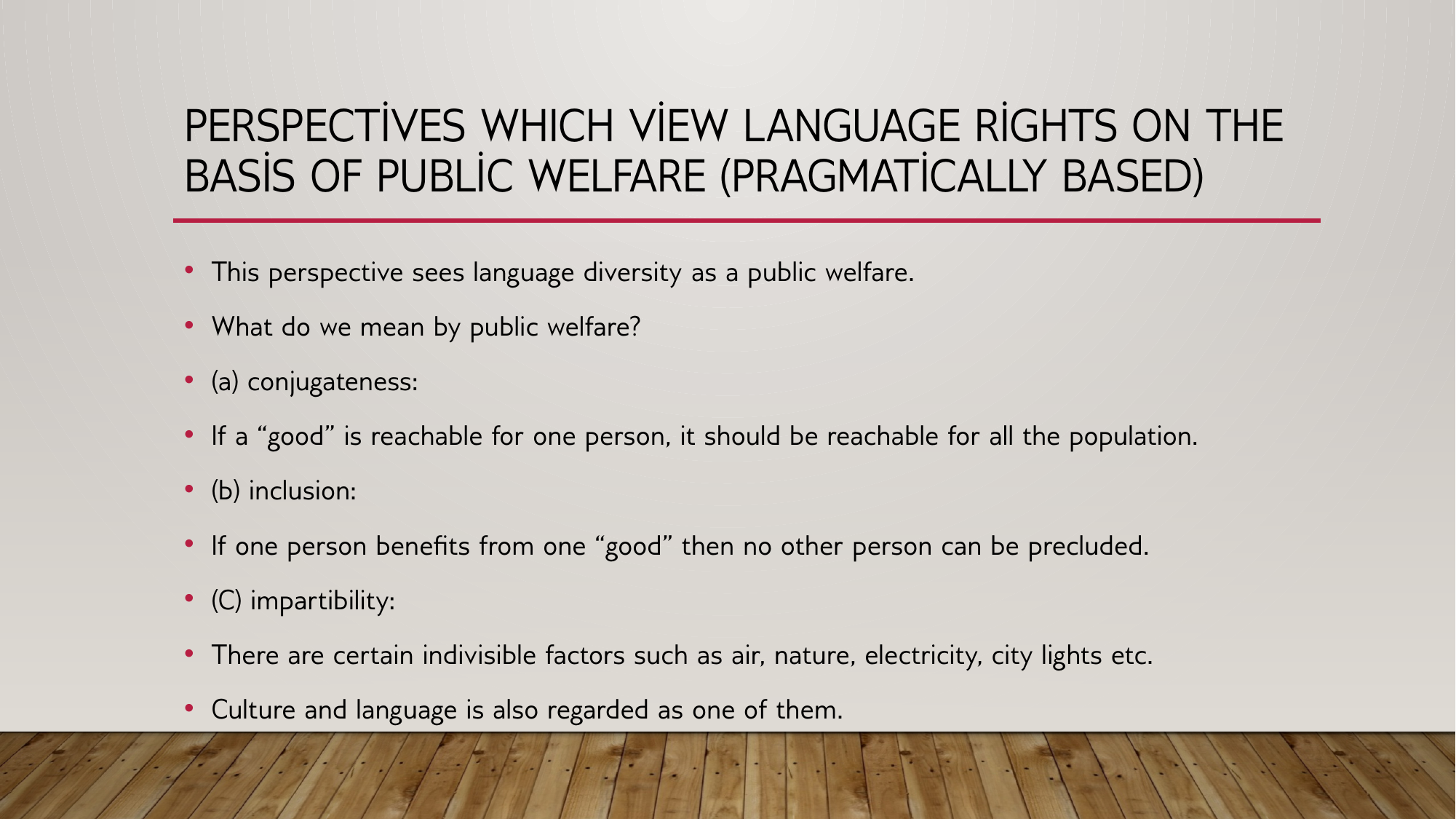

# Perspectives WHICH view language rights on the basis of public welfare (pragmatically based)
This perspective sees language diversity as a public welfare.
What do we mean by public welfare?
(a) conjugateness:
If a “good” is reachable for one person, it should be reachable for all the population.
(b) inclusion:
If one person benefits from one “good” then no other person can be precluded.
(C) impartibility:
There are certain indivisible factors such as air, nature, electricity, city lights etc.
Culture and language is also regarded as one of them.